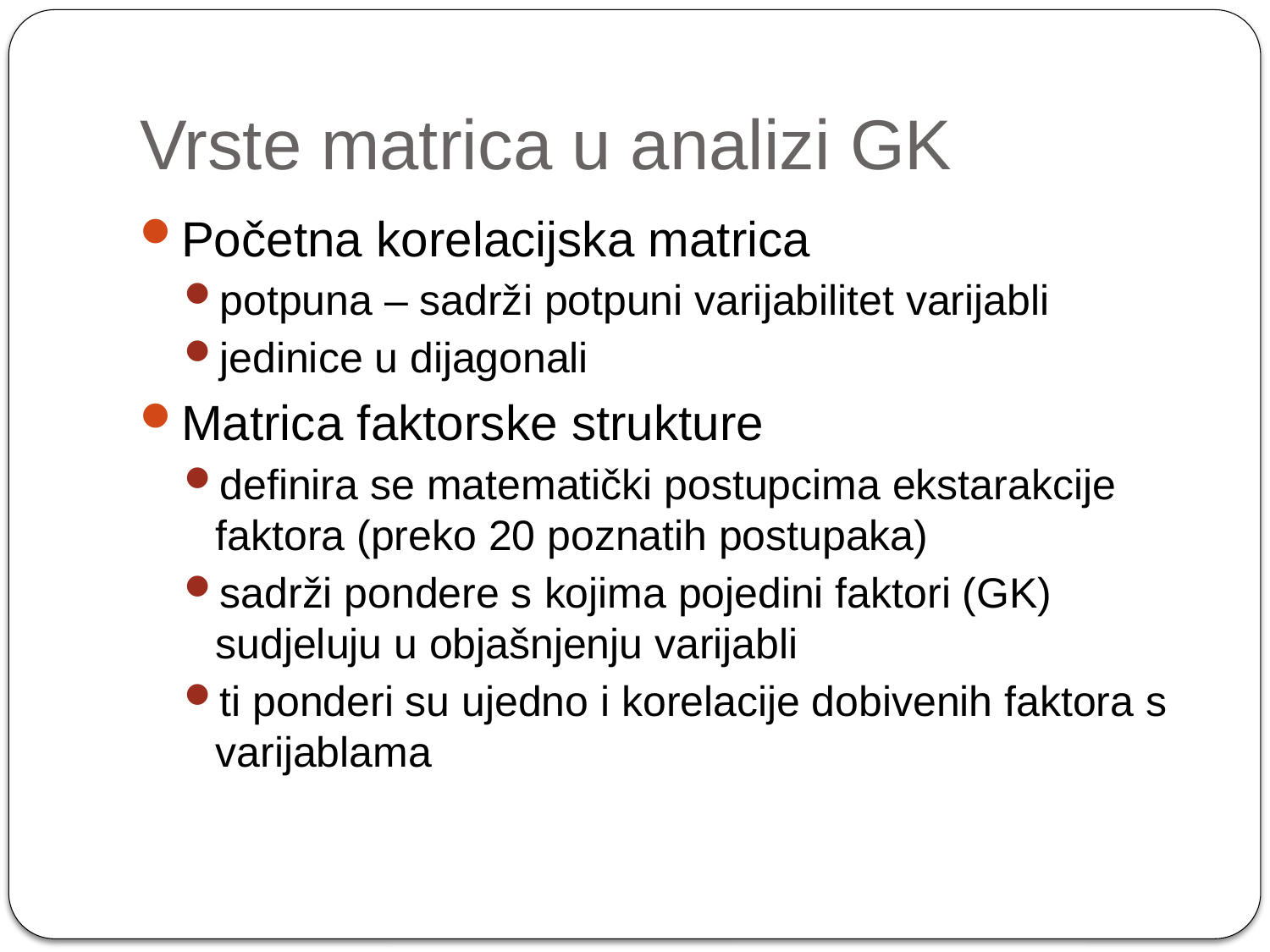

# Vrste matrica u analizi GK
Početna korelacijska matrica
potpuna – sadrži potpuni varijabilitet varijabli
jedinice u dijagonali
Matrica faktorske strukture
definira se matematički postupcima ekstarakcije faktora (preko 20 poznatih postupaka)
sadrži pondere s kojima pojedini faktori (GK) sudjeluju u objašnjenju varijabli
ti ponderi su ujedno i korelacije dobivenih faktora s varijablama